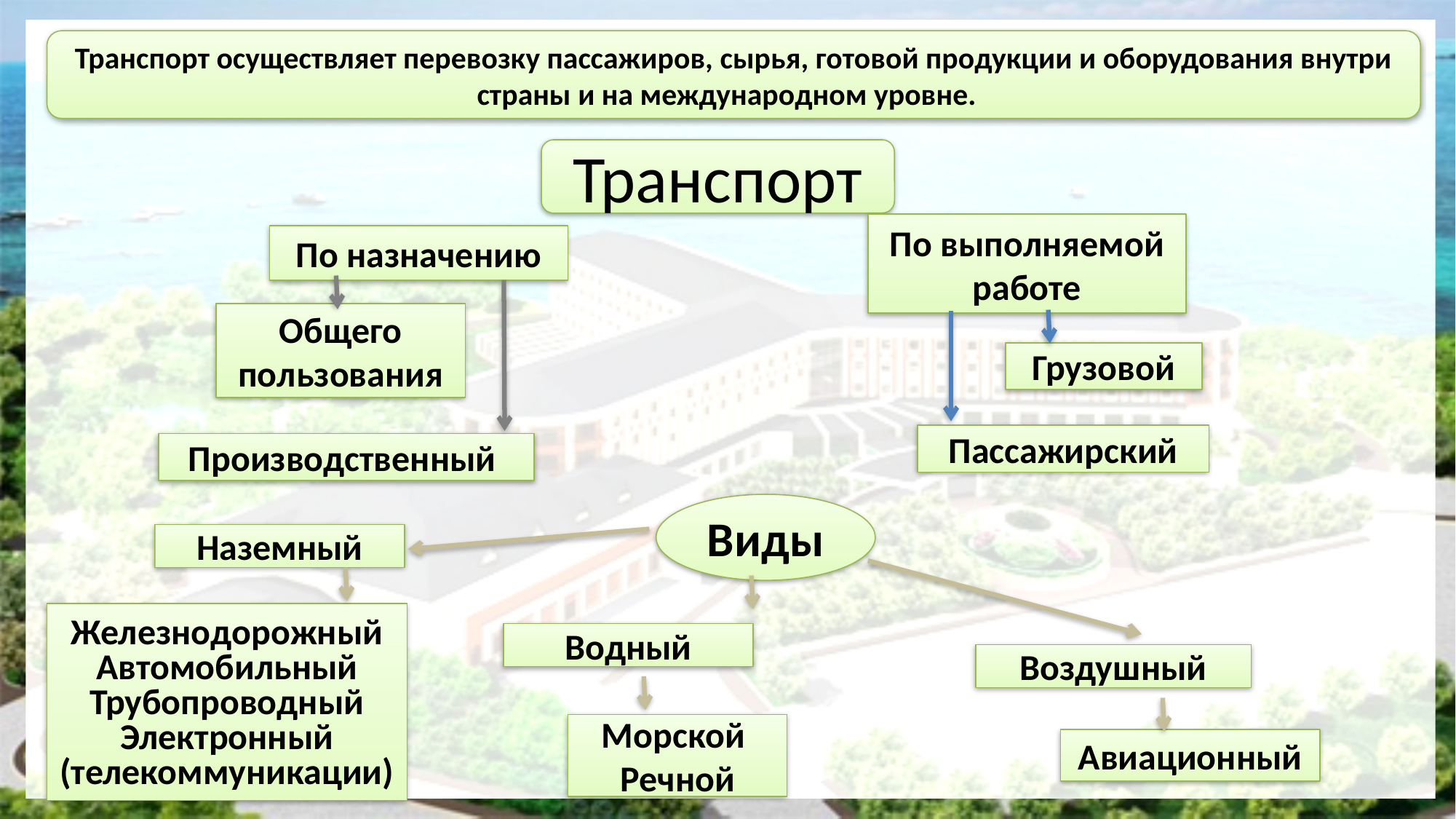

Транспорт осуществляет перевозку пассажиров, сырья, готовой продукции и оборудования внутри страны и на международном уровне.
Транспорт
По выполняемой работе
По назначению
Общего пользования
Грузовой
Пассажирский
Производственный
Виды
Наземный

Железнодорожный
Автомобильный
Трубопроводный
Электронный (телекоммуникации)

Водный
Воздушный
Морской
Речной
Авиационный